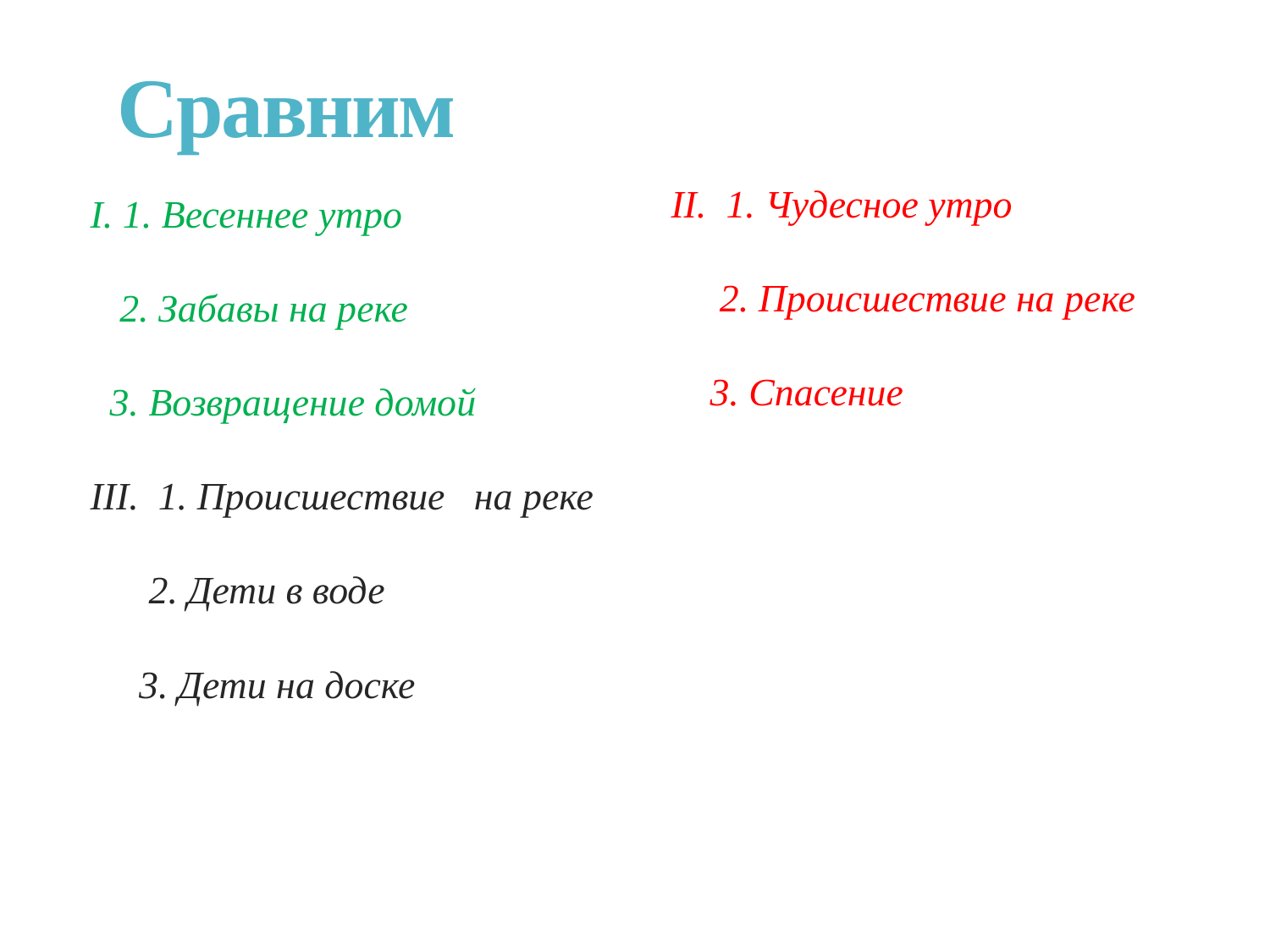

# Сравним
ІІ.  1. Чудесное утро
     2. Происшествие на реке
    3. Спасение

І. 1. Весеннее утро
   2. Забавы на реке
  3. Возвращение домой
ІІІ.  1. Происшествие   на реке
      2. Дети в воде
     3. Дети на доске